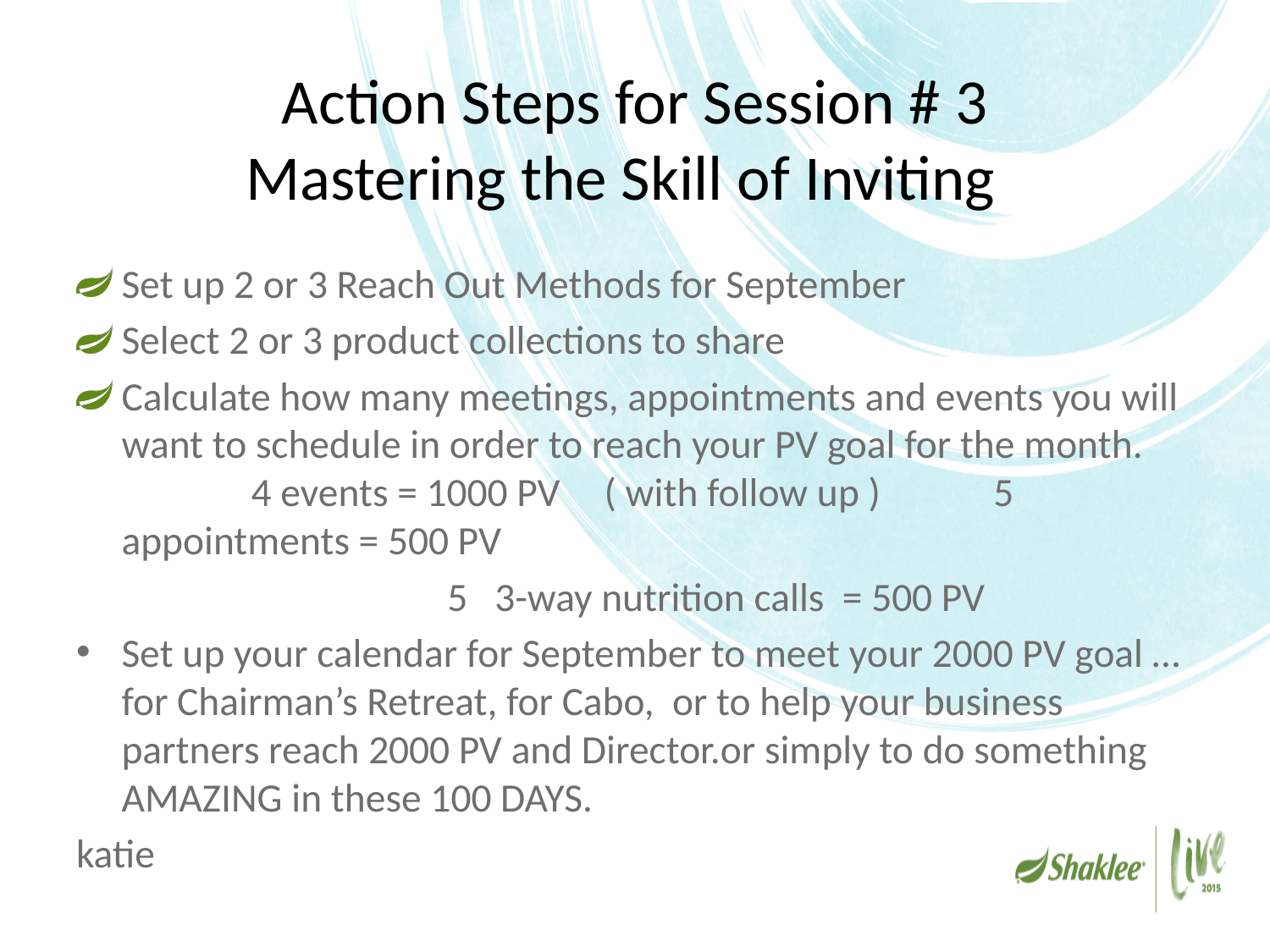

# Action Steps for Session # 3 Mastering the Skill of Inviting
Set up 2 or 3 Reach Out Methods for September
Select 2 or 3 product collections to share
Calculate how many meetings, appointments and events you will want to schedule in order to reach your PV goal for the month.      	 4 events = 1000 PV	( with follow up )						   5 appointments = 500 PV
			 5   3-way nutrition calls  = 500 PV
Set up your calendar for September to meet your 2000 PV goal … for Chairman’s Retreat, for Cabo,  or to help your business partners reach 2000 PV and Director.or simply to do something AMAZING in these 100 DAYS.
katie